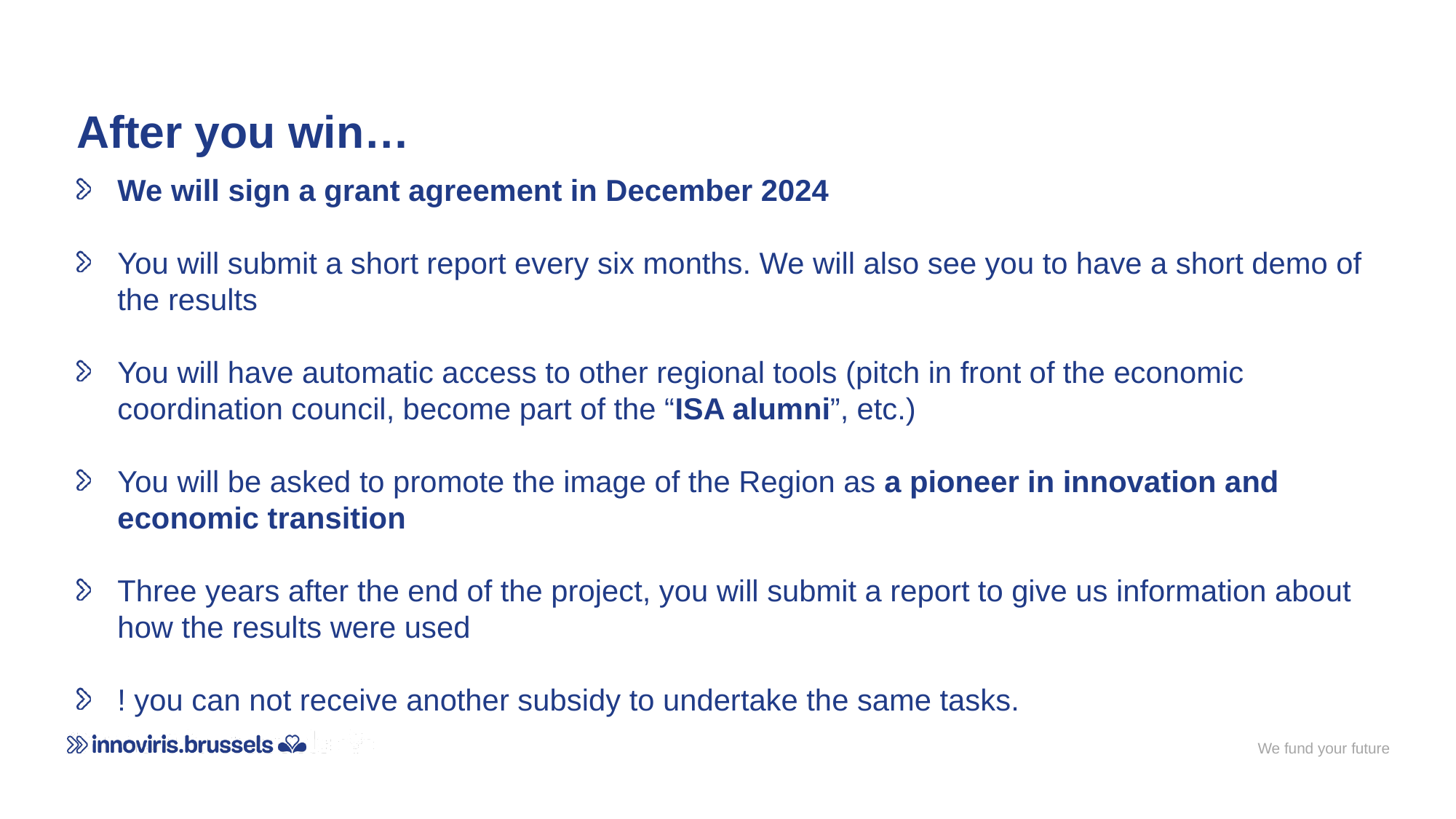

After you win…
We will sign a grant agreement in December 2024

You will submit a short report every six months. We will also see you to have a short demo of the results

You will have automatic access to other regional tools (pitch in front of the economic coordination council, become part of the “ISA alumni”, etc.)

You will be asked to promote the image of the Region as a pioneer in innovation and economic transition

Three years after the end of the project, you will submit a report to give us information about how the results were used

! you can not receive another subsidy to undertake the same tasks.

We fund your future